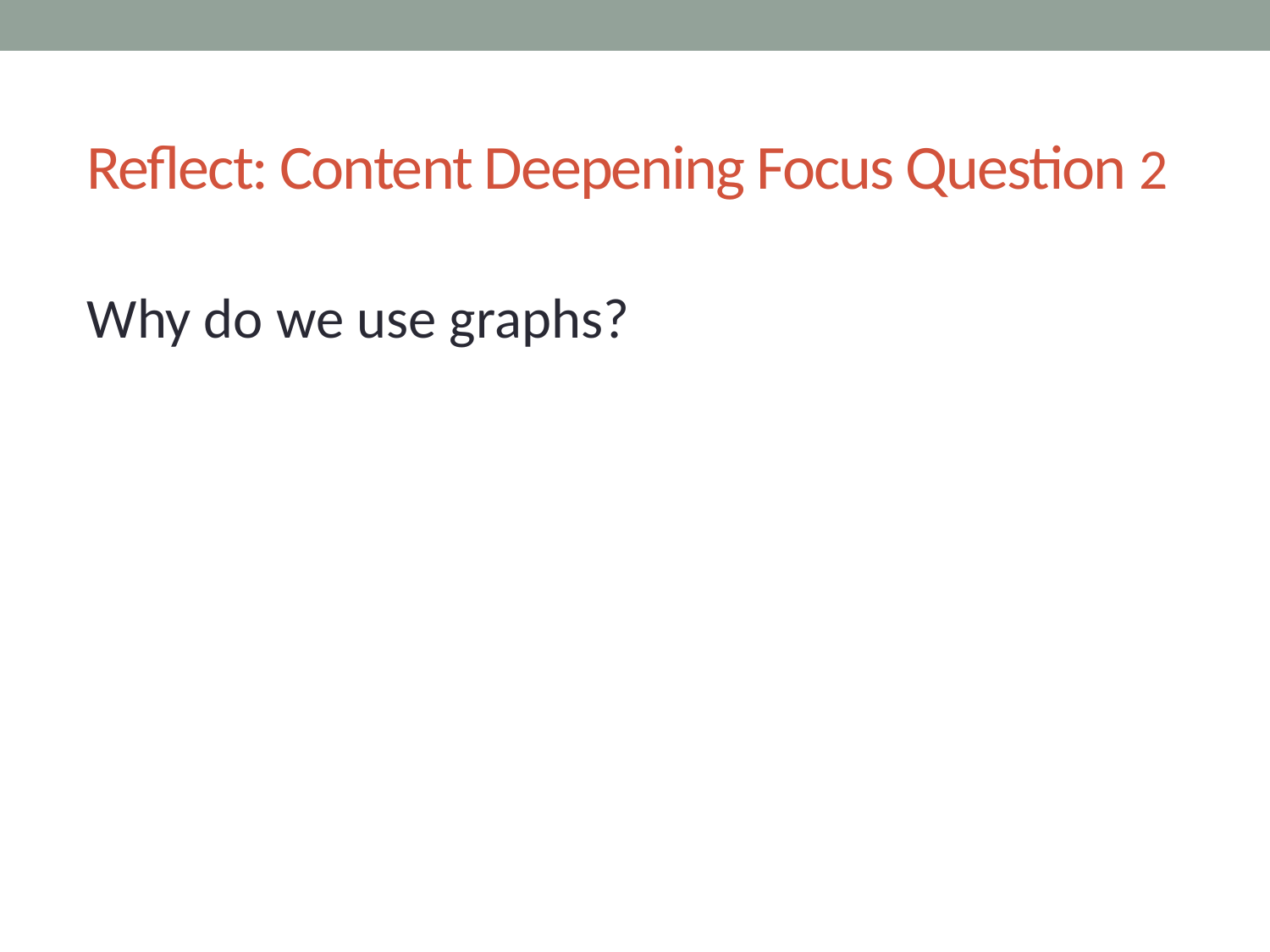

# Reflect: Content Deepening Focus Question 2
Why do we use graphs?